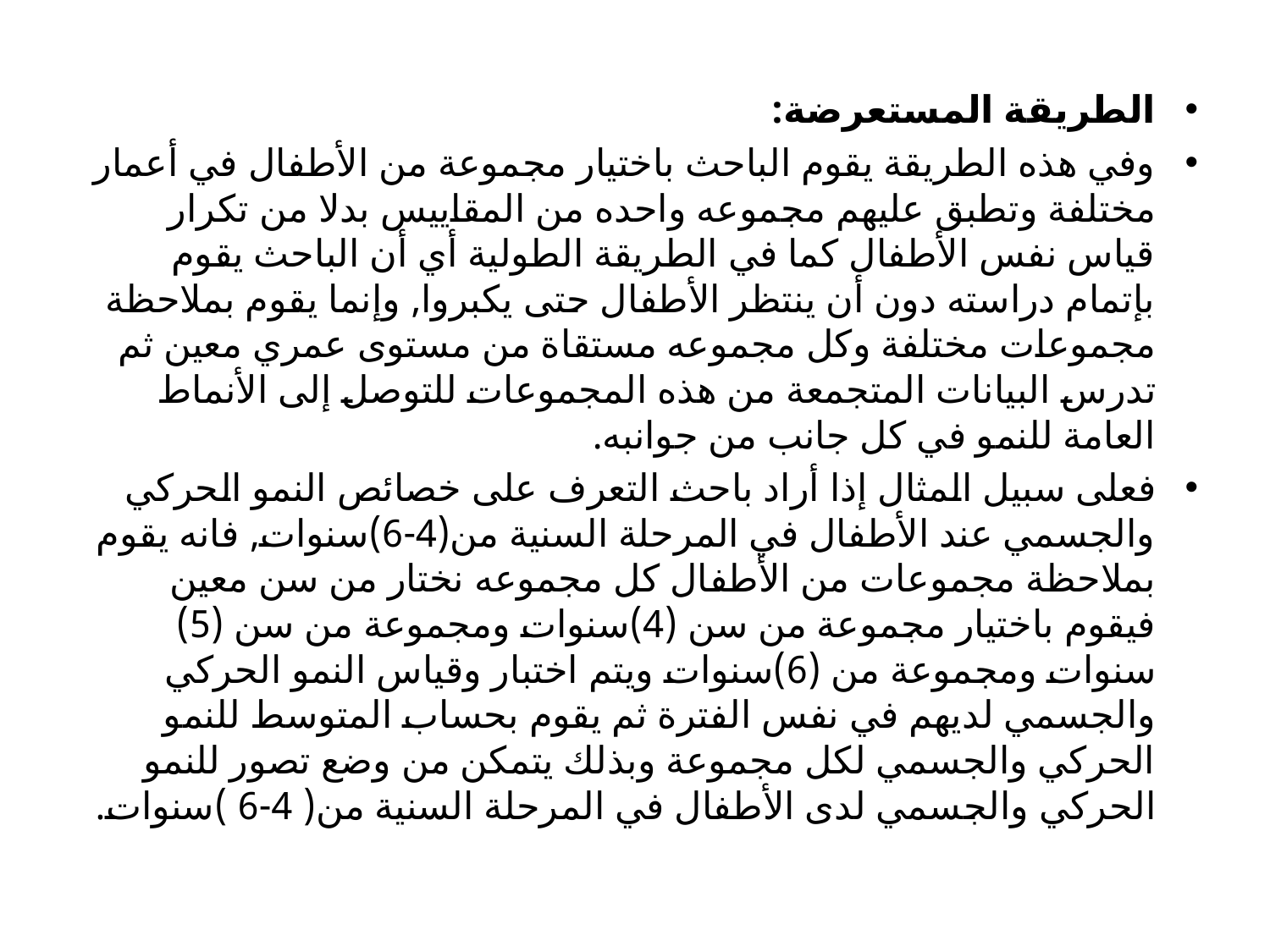

الطريقة المستعرضة:
	وفي هذه الطريقة يقوم الباحث باختيار مجموعة من الأطفال في أعمار مختلفة وتطبق عليهم مجموعه واحده من المقاييس بدلا من تكرار قياس نفس الأطفال كما في الطريقة الطولية أي أن الباحث يقوم بإتمام دراسته دون أن ينتظر الأطفال حتى يكبروا, وإنما يقوم بملاحظة مجموعات مختلفة وكل مجموعه مستقاة من مستوى عمري معين ثم تدرس البيانات المتجمعة من هذه المجموعات للتوصل إلى الأنماط العامة للنمو في كل جانب من جوانبه.
	فعلى سبيل المثال إذا أراد باحث التعرف على خصائص النمو الحركي والجسمي عند الأطفال في المرحلة السنية من(4-6)سنوات, فانه يقوم بملاحظة مجموعات من الأطفال كل مجموعه نختار من سن معين فيقوم باختيار مجموعة من سن (4)سنوات ومجموعة من سن (5) سنوات ومجموعة من (6)سنوات ويتم اختبار وقياس النمو الحركي والجسمي لديهم في نفس الفترة ثم يقوم بحساب المتوسط للنمو الحركي والجسمي لكل مجموعة وبذلك يتمكن من وضع تصور للنمو الحركي والجسمي لدى الأطفال في المرحلة السنية من( 4-6 )سنوات.